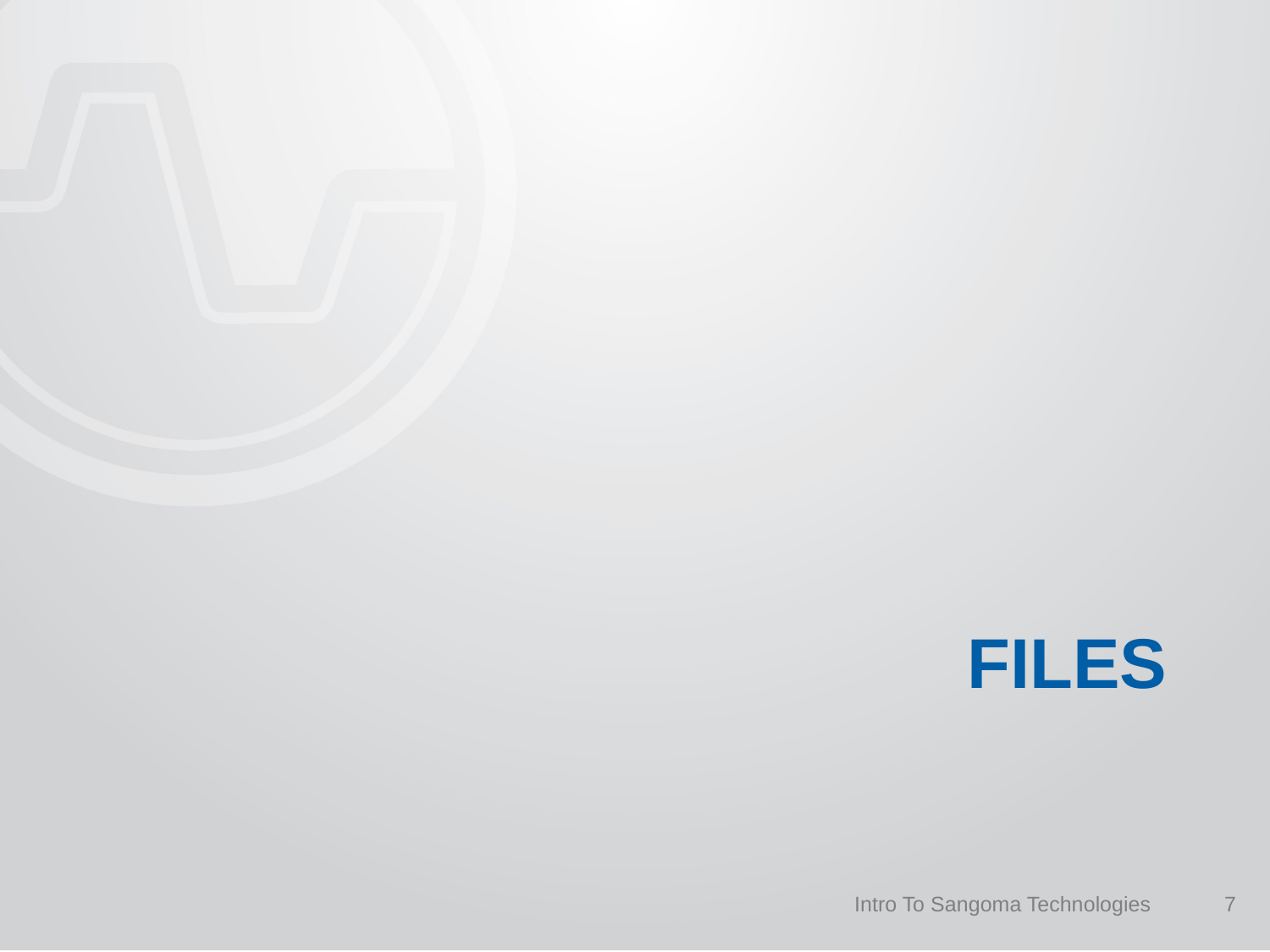

# Files
Intro To Sangoma Technologies
7